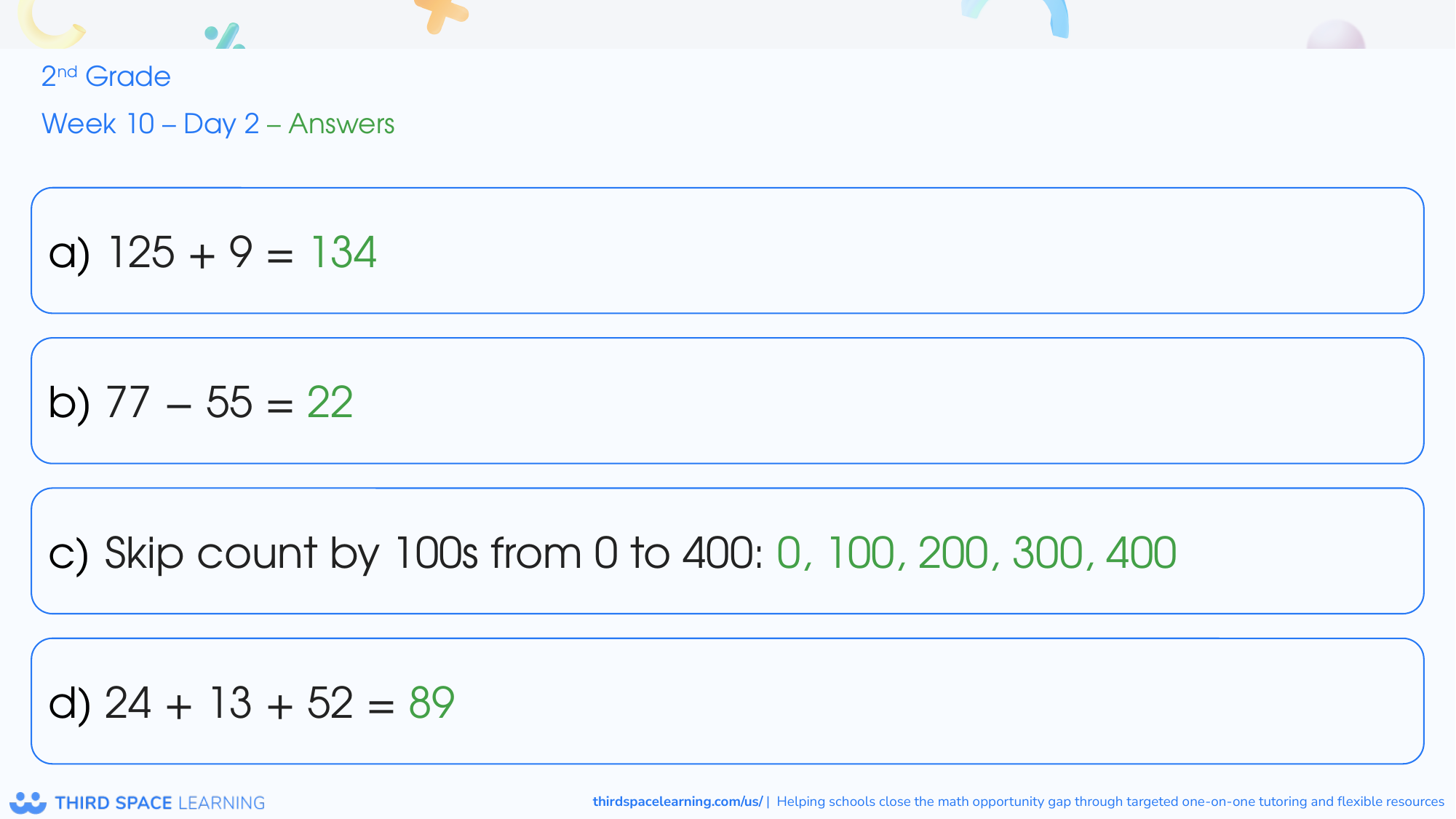

2nd Grade
Week 10 – Day 2 – Answers
125 + 9 = 134
77 − 55 = 22
Skip count by 100s from 0 to 400: 0, 100, 200, 300, 400
24 + 13 + 52 = 89